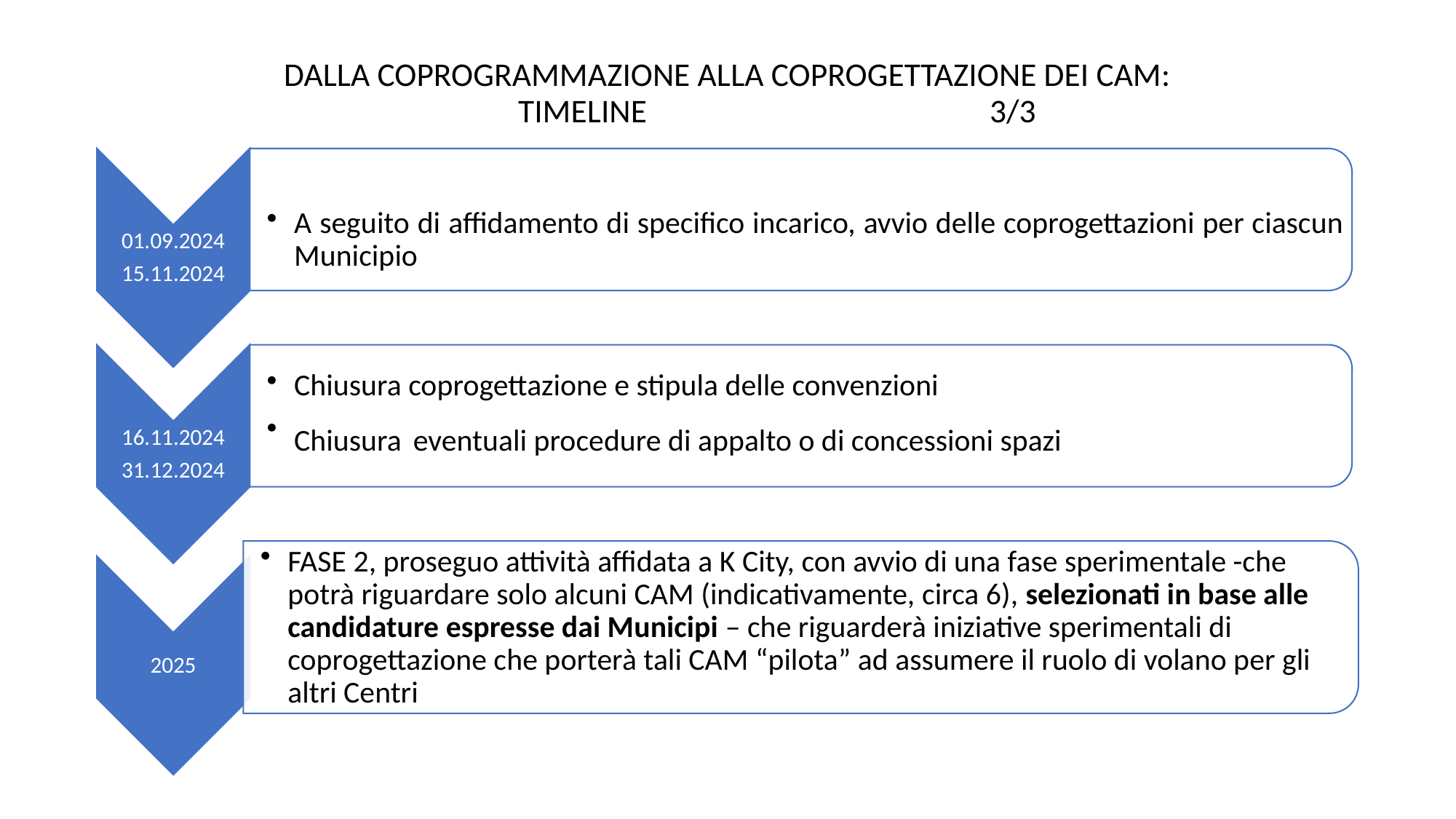

# DALLA COPROGRAMMAZIONE ALLA COPROGETTAZIONE DEI CAM: TIMELINE                                              3/3
01.09.2024
15.11.2024

A seguito di affidamento di specifico incarico, avvio delle coprogettazioni per ciascun Municipio
16.11.2024
31.12.2024
Chiusura coprogettazione e stipula delle convenzioni
Chiusura eventuali procedure di appalto o di concessioni spazi
2025
FASE 2, proseguo attività affidata a K City, con avvio di una fase sperimentale -che potrà riguardare solo alcuni CAM (indicativamente, circa 6), selezionati in base alle candidature espresse dai Municipi – che riguarderà iniziative sperimentali di coprogettazione che porterà tali CAM “pilota” ad assumere il ruolo di volano per gli altri Centri